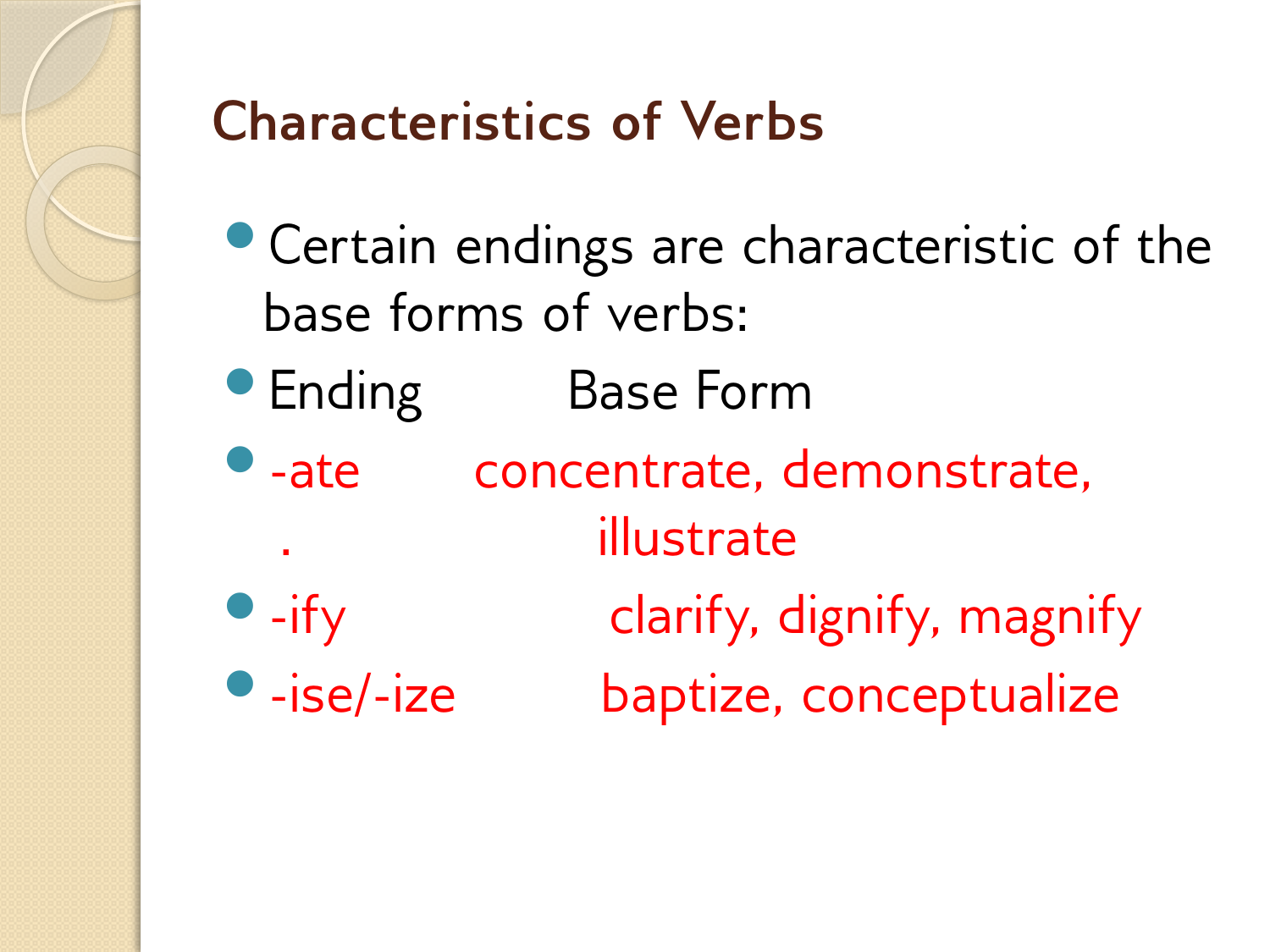

# Characteristics of Verbs
Certain endings are characteristic of the base forms of verbs:
Ending	   Base Form
-ate	     concentrate, demonstrate,         .                  illustrate
-ify	             clarify, dignify, magnify
-ise/-ize	     baptize, conceptualize